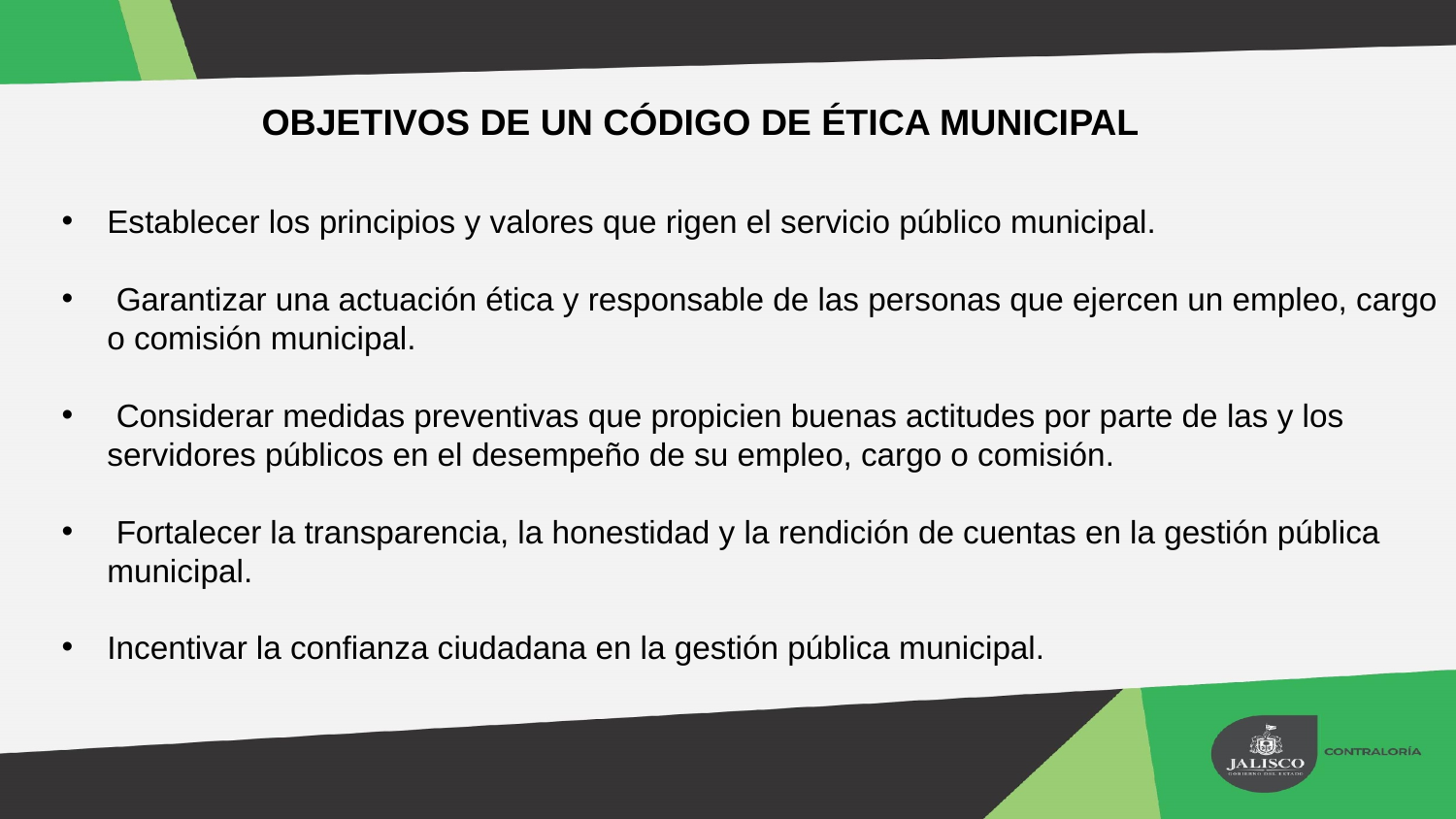

OBJETIVOS DE UN CÓDIGO DE ÉTICA MUNICIPAL
Establecer los principios y valores que rigen el servicio público municipal.

 Garantizar una actuación ética y responsable de las personas que ejercen un empleo, cargo o comisión municipal.

 Considerar medidas preventivas que propicien buenas actitudes por parte de las y los servidores públicos en el desempeño de su empleo, cargo o comisión.

 Fortalecer la transparencia, la honestidad y la rendición de cuentas en la gestión pública municipal.

Incentivar la confianza ciudadana en la gestión pública municipal.